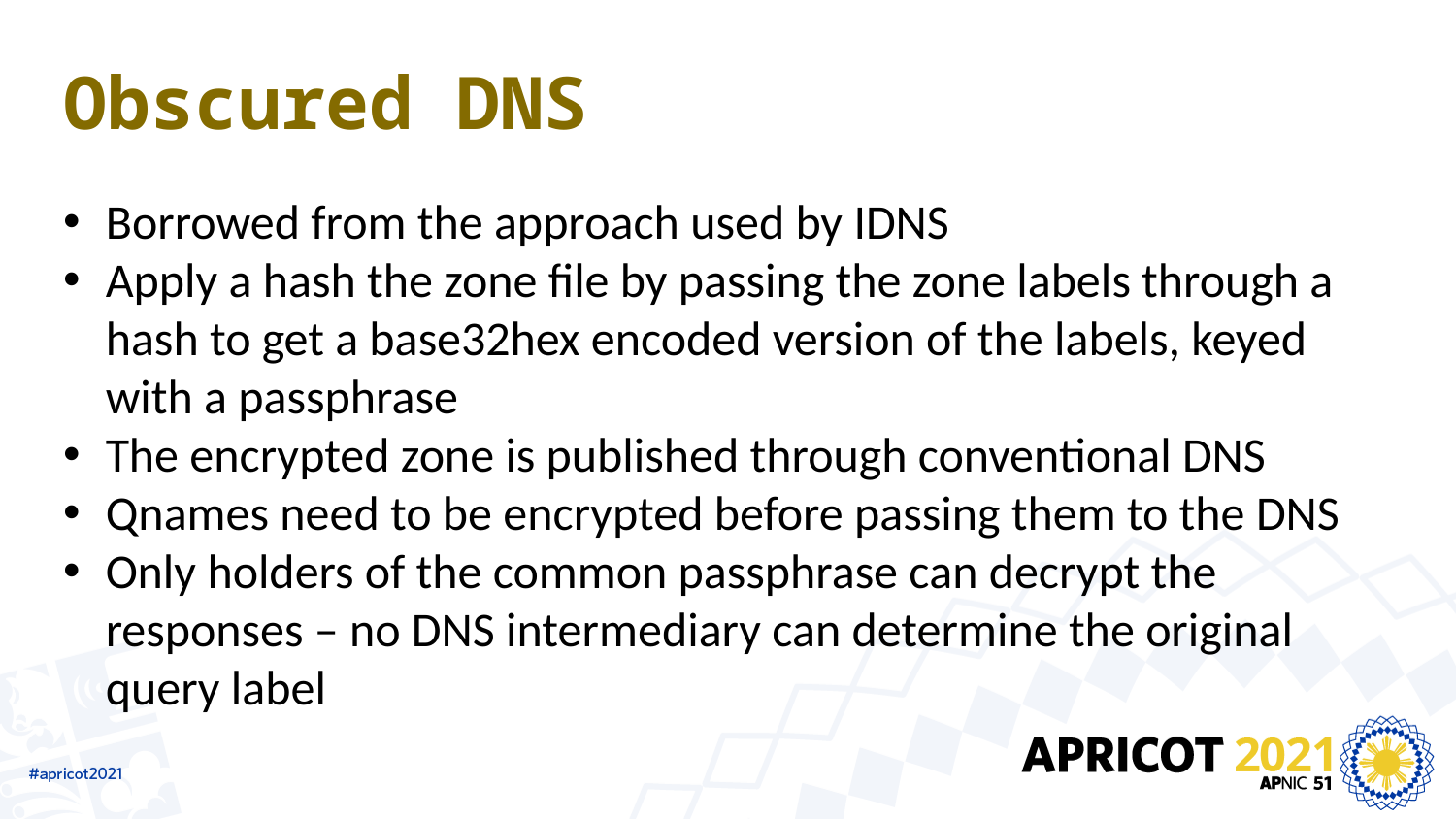

# Obscured DNS
Borrowed from the approach used by IDNS
Apply a hash the zone file by passing the zone labels through a hash to get a base32hex encoded version of the labels, keyed with a passphrase
The encrypted zone is published through conventional DNS
Qnames need to be encrypted before passing them to the DNS
Only holders of the common passphrase can decrypt the responses – no DNS intermediary can determine the original query label